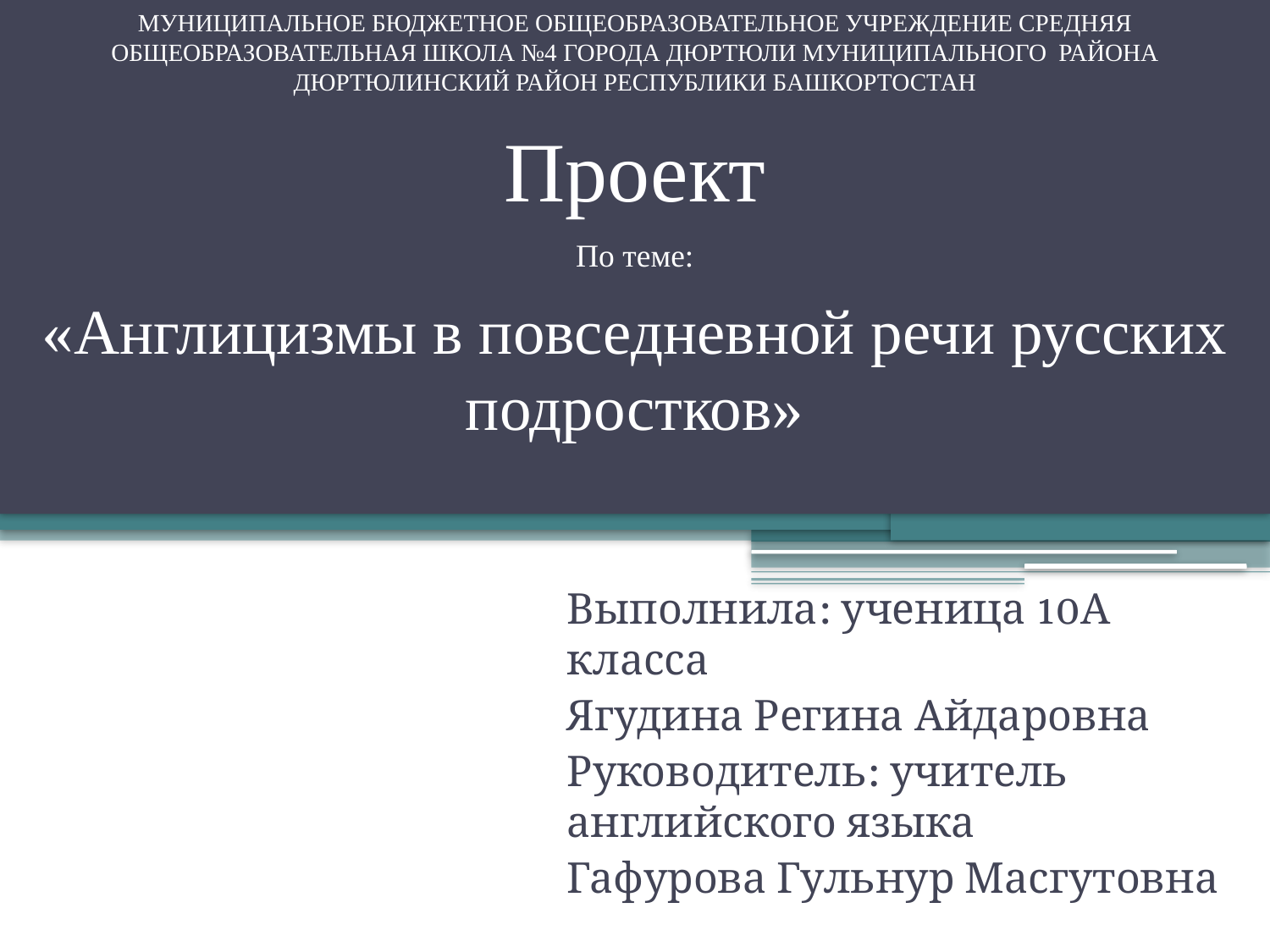

МУНИЦИПАЛЬНОЕ БЮДЖЕТНОЕ ОБЩЕОБРАЗОВАТЕЛЬНОЕ УЧРЕЖДЕНИЕ СРЕДНЯЯ ОБЩЕОБРАЗОВАТЕЛЬНАЯ ШКОЛА №4 ГОРОДА ДЮРТЮЛИ МУНИЦИПАЛЬНОГО  РАЙОНА ДЮРТЮЛИНСКИЙ РАЙОН РЕСПУБЛИКИ БАШКОРТОСТАН
Проект

По теме:

«Англицизмы в повседневной речи русских подростков»
Выполнила: ученица 10А класса
Ягудина Регина Айдаровна
Руководитель: учитель английского языка
Гафурова Гульнур Масгутовна